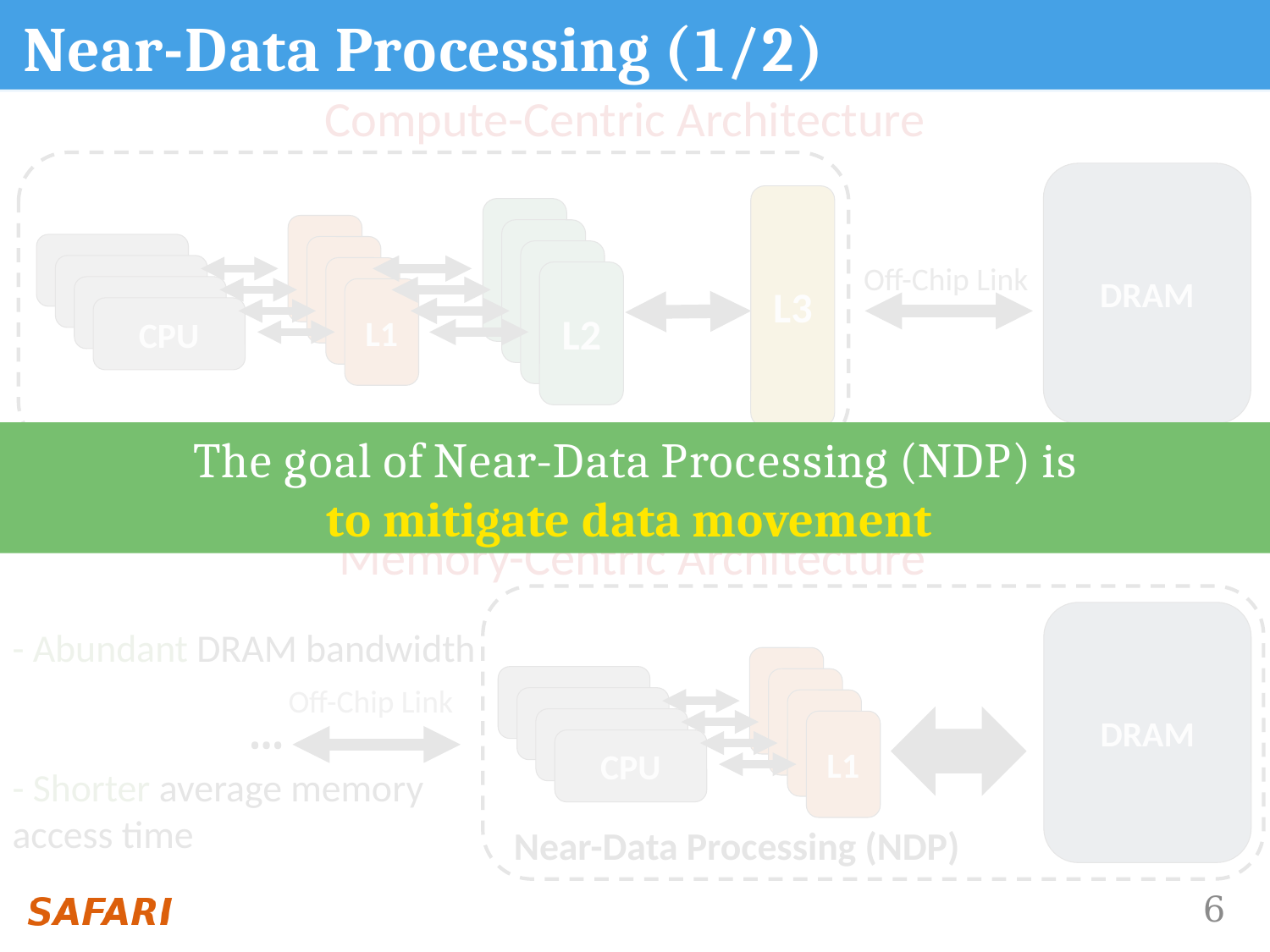

# Near-Data Processing (1/2)
Compute-Centric Architecture

DRAM
L3
L2
L1
L2
L1
L2
L1
L2
L1
CPU
CPU
CPU
CPU
Off-Chip Link

The goal of Near-Data Processing (NDP) is
to mitigate data movement
Memory-Centric Architecture

DRAM
L1
CPU
L1
CPU
L1
CPU
L1
CPU
- Abundant DRAM bandwidth
- Shorter average memory access time

Off-Chip Link
…

Near-Data Processing (NDP)
6